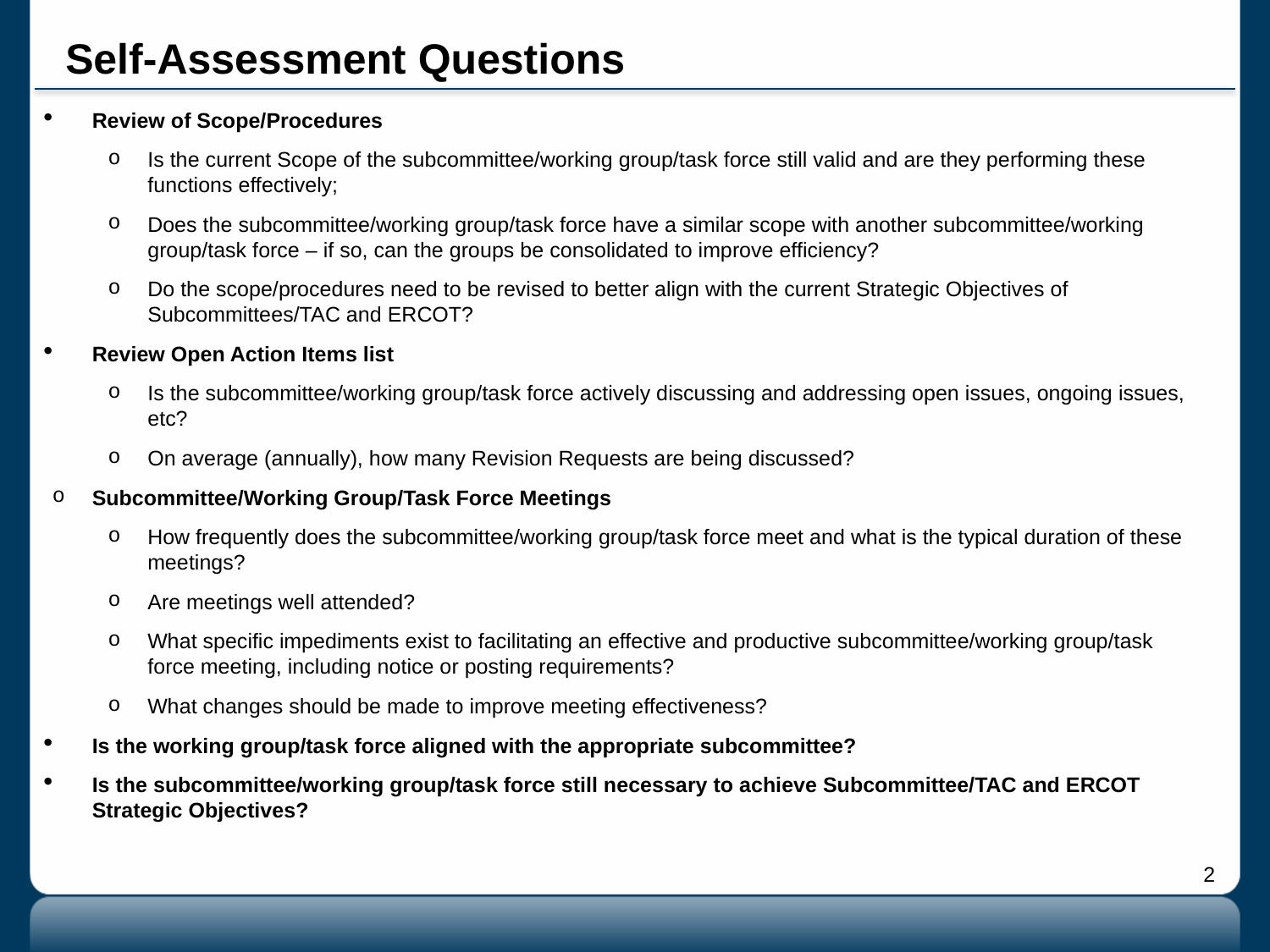

# Self-Assessment Questions
Review of Scope/Procedures
Is the current Scope of the subcommittee/working group/task force still valid and are they performing these functions effectively;
Does the subcommittee/working group/task force have a similar scope with another subcommittee/working group/task force – if so, can the groups be consolidated to improve efficiency?
Do the scope/procedures need to be revised to better align with the current Strategic Objectives of Subcommittees/TAC and ERCOT?
Review Open Action Items list
Is the subcommittee/working group/task force actively discussing and addressing open issues, ongoing issues, etc?
On average (annually), how many Revision Requests are being discussed?
Subcommittee/Working Group/Task Force Meetings
How frequently does the subcommittee/working group/task force meet and what is the typical duration of these meetings?
Are meetings well attended?
What specific impediments exist to facilitating an effective and productive subcommittee/working group/task force meeting, including notice or posting requirements?
What changes should be made to improve meeting effectiveness?
Is the working group/task force aligned with the appropriate subcommittee?
Is the subcommittee/working group/task force still necessary to achieve Subcommittee/TAC and ERCOT Strategic Objectives?